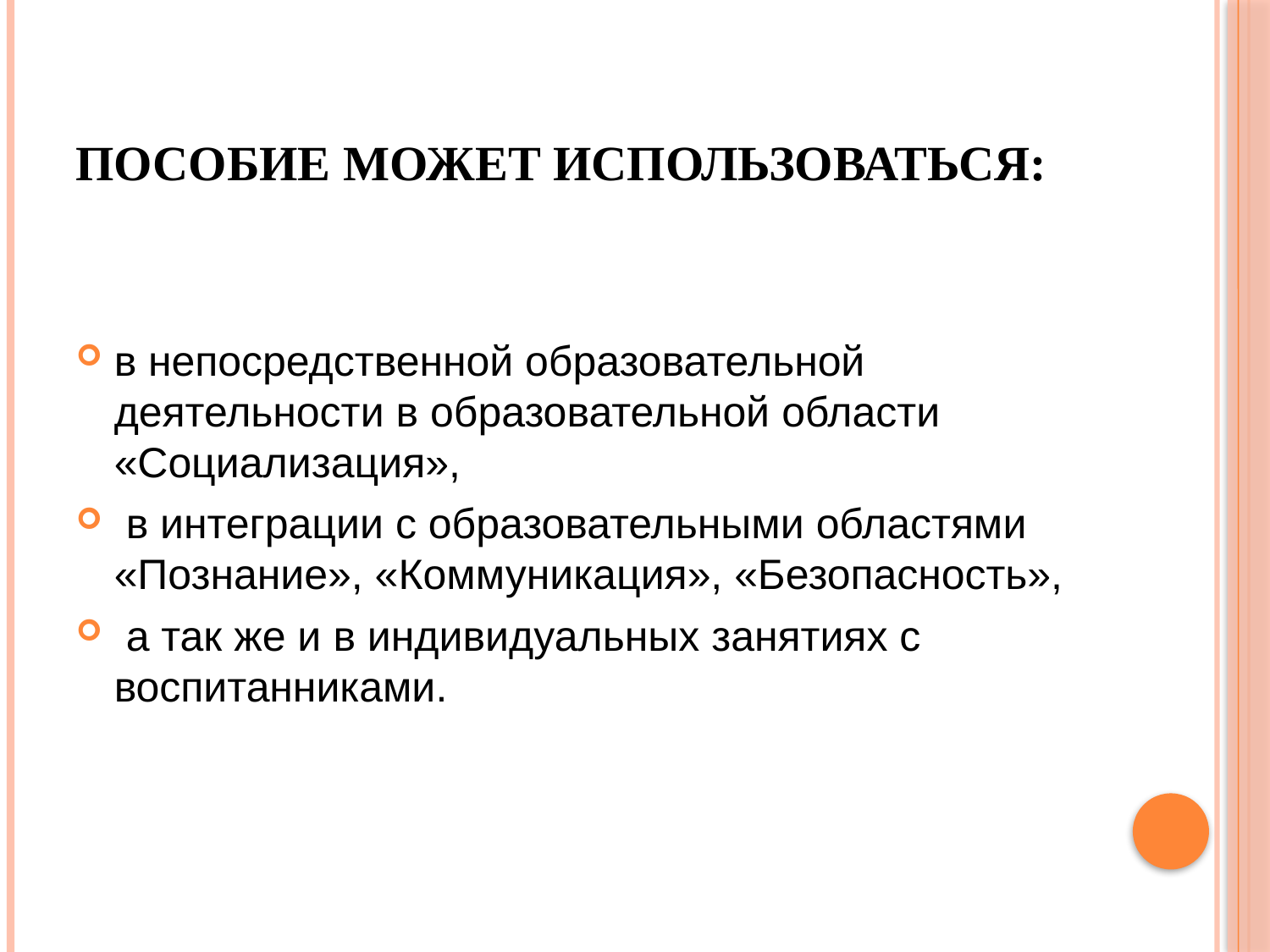

# Пособие может использоваться:

в непосредственной образовательной деятельности в образовательной области «Социализация»,
 в интеграции с образовательными областями «Познание», «Коммуникация», «Безопасность»,
 а так же и в индивидуальных занятиях с воспитанниками.